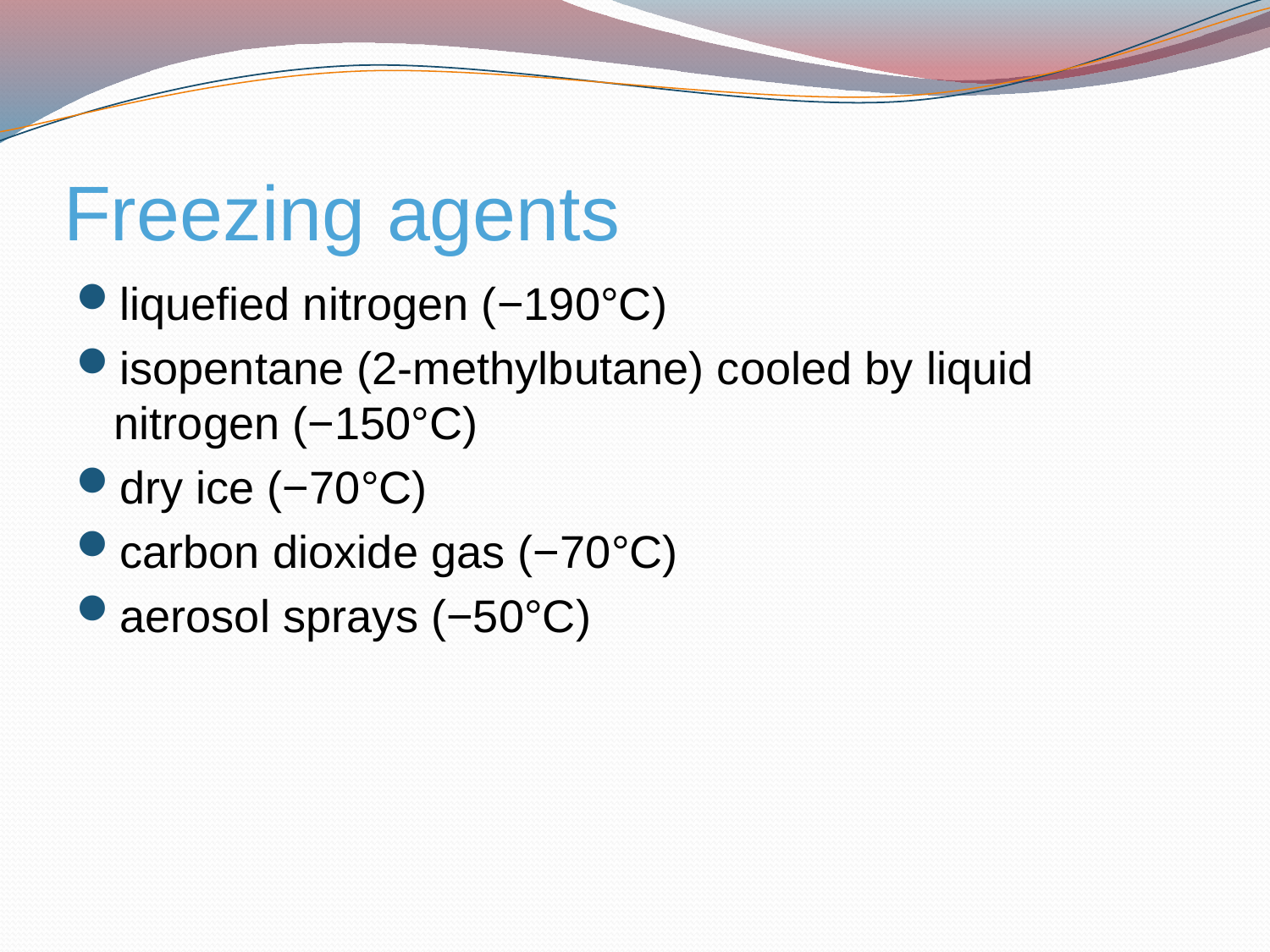

# Freezing agents
liquefied nitrogen (−190°C)
isopentane (2-methylbutane) cooled by liquid nitrogen (−150°C)
dry ice (−70°C)
carbon dioxide gas (−70°C)
aerosol sprays (−50°C)